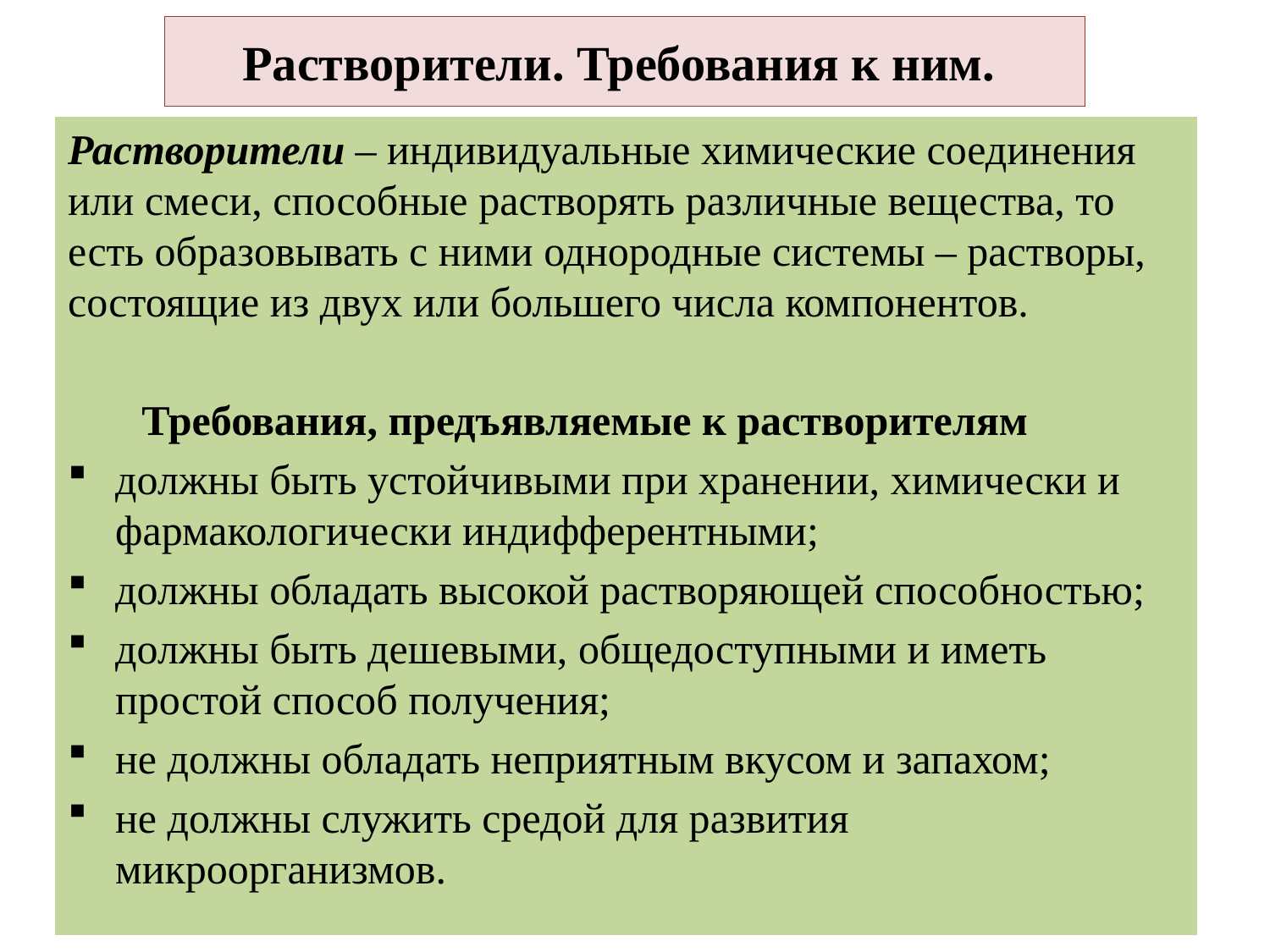

# Растворители. Требования к ним.
Растворители – индивидуальные химические соединения или смеси, способные растворять различные вещества, то есть образовывать с ними однородные системы – растворы, состоящие из двух или большего числа компонентов.

       Требования, предъявляемые к растворителям
должны быть устойчивыми при хранении, химически и фармакологически индифферентными;
должны обладать высокой растворяющей способностью;
должны быть дешевыми, общедоступными и иметь простой способ получения;
не должны обладать неприятным вкусом и запахом;
не должны служить средой для развития микроорганизмов.